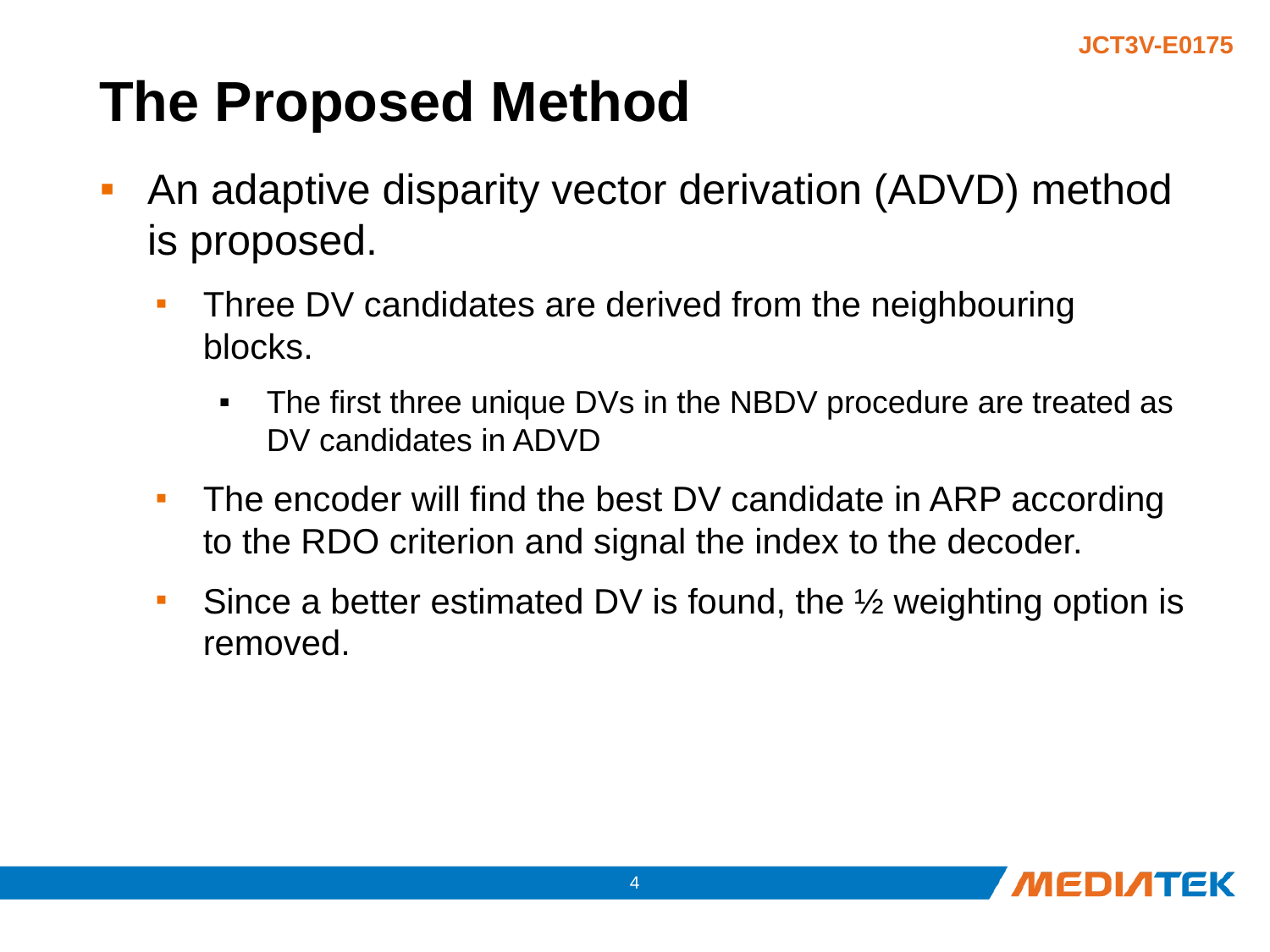

# The Proposed Method
An adaptive disparity vector derivation (ADVD) method is proposed.
Three DV candidates are derived from the neighbouring blocks.
The first three unique DVs in the NBDV procedure are treated as DV candidates in ADVD
The encoder will find the best DV candidate in ARP according to the RDO criterion and signal the index to the decoder.
Since a better estimated DV is found, the ½ weighting option is removed.
4